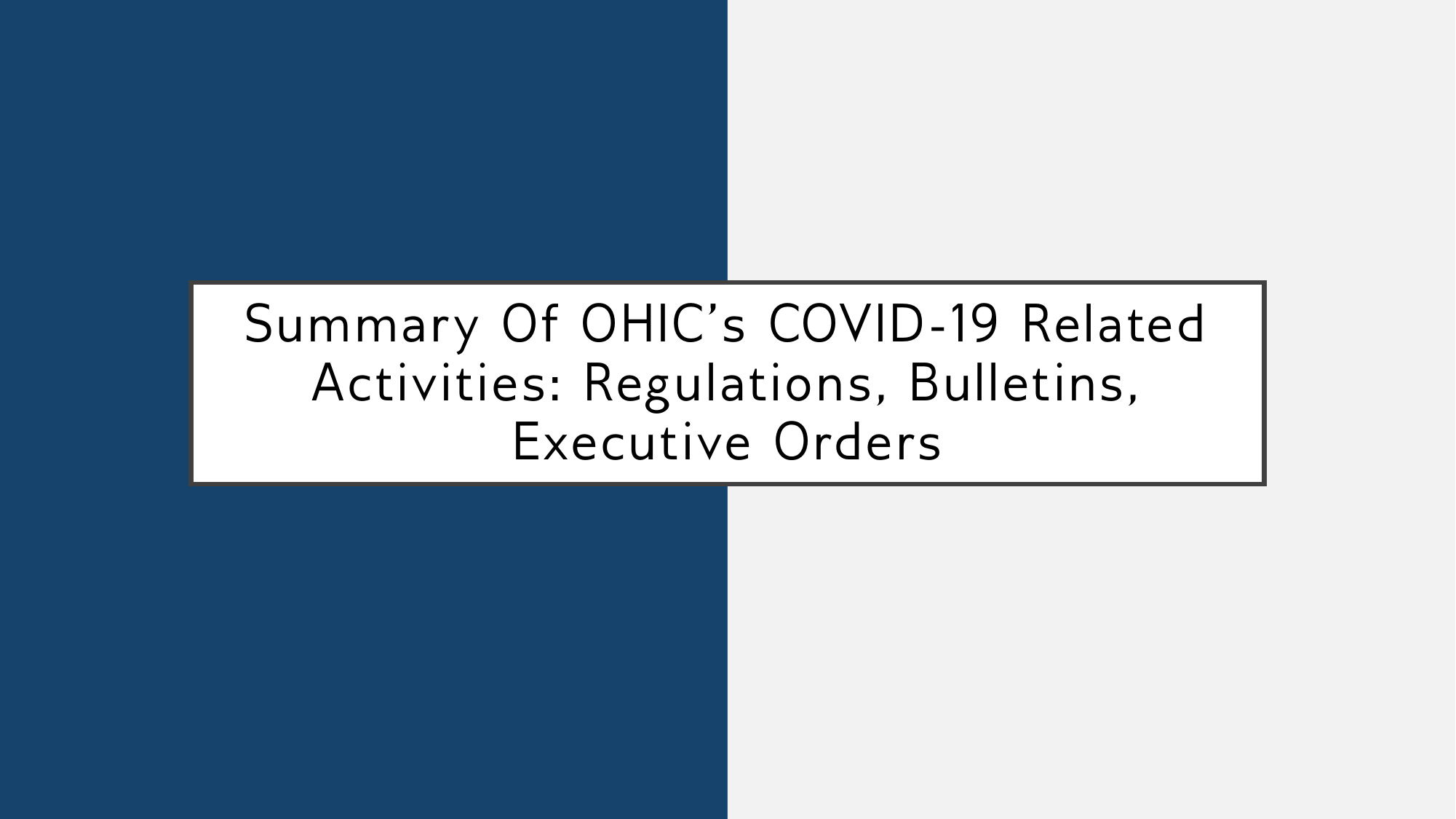

# Summary Of OHIC’s COVID-19 Related Activities: Regulations, Bulletins, Executive Orders